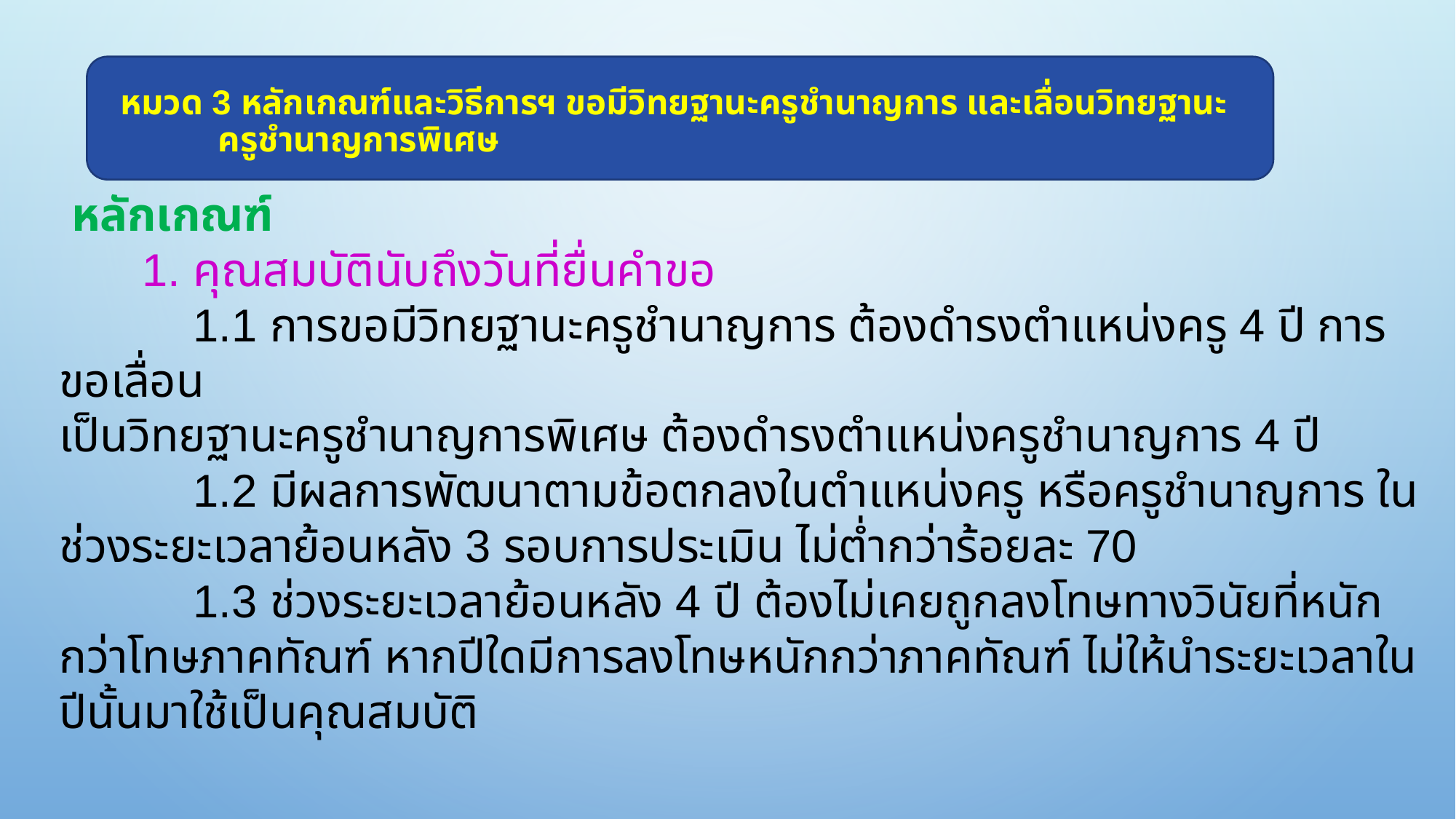

# หมวด 3 หลักเกณฑ์และวิธีการฯ ขอมีวิทยฐานะครูชำนาญการ และเลื่อนวิทยฐานะ ครูชำนาญการพิเศษ
 หลักเกณฑ์
	1. คุณสมบัตินับถึงวันที่ยื่นคำขอ
	    1.1 การขอมีวิทยฐานะครูชำนาญการ ต้องดำรงตำแหน่งครู 4 ปี การขอเลื่อน
เป็นวิทยฐานะครูชำนาญการพิเศษ ต้องดำรงตำแหน่งครูชำนาญการ 4 ปี
	    1.2 มีผลการพัฒนาตามข้อตกลงในตำแหน่งครู หรือครูชำนาญการ ในช่วงระยะเวลาย้อนหลัง 3 รอบการประเมิน ไม่ต่ำกว่าร้อยละ 70
	    1.3 ช่วงระยะเวลาย้อนหลัง 4 ปี ต้องไม่เคยถูกลงโทษทางวินัยที่หนักกว่าโทษภาคทัณฑ์ หากปีใดมีการลงโทษหนักกว่าภาคทัณฑ์ ไม่ให้นำระยะเวลาในปีนั้นมาใช้เป็นคุณสมบัติ